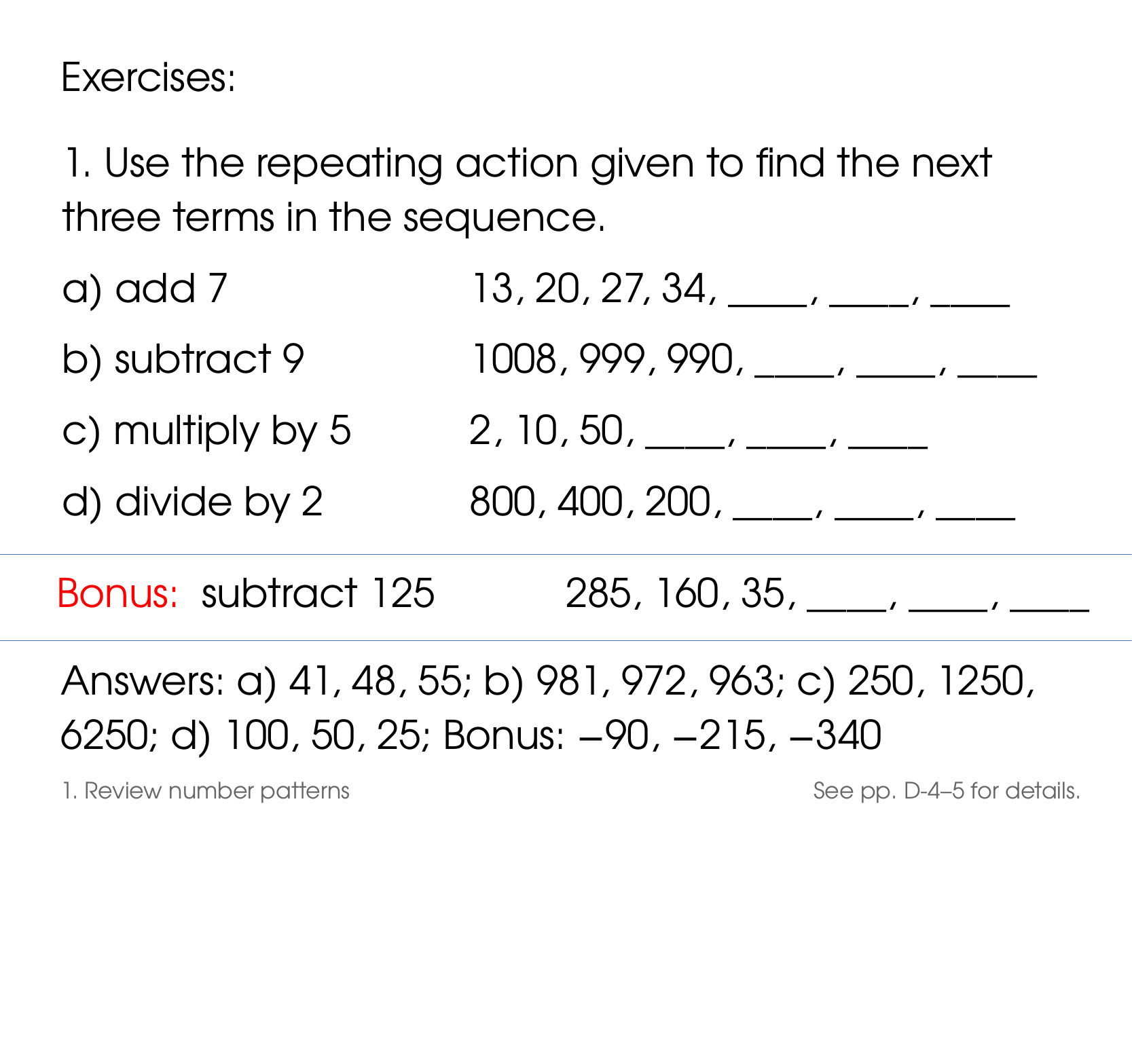

Exercises:
1. Use the repeating action given to find the next three terms in the sequence.
a) add 7			13, 20, 27, 34, ____, ____, ____
b) subtract 9		1008, 999, 990, ____, ____, ____
c) multiply by 5		2, 10, 50, ____, ____, ____
d) divide by 2		800, 400, 200, ____, ____, ____​
Bonus:  subtract 125		285, 160, 35, ____, ____, ____
Answers: a) 41, 48, 55; b) 981, 972, 963; c) 250, 1250, 6250; d) 100, 50, 25; Bonus: −90, −215, −340
1. Review number patterns
See pp. D-4–5 for details.